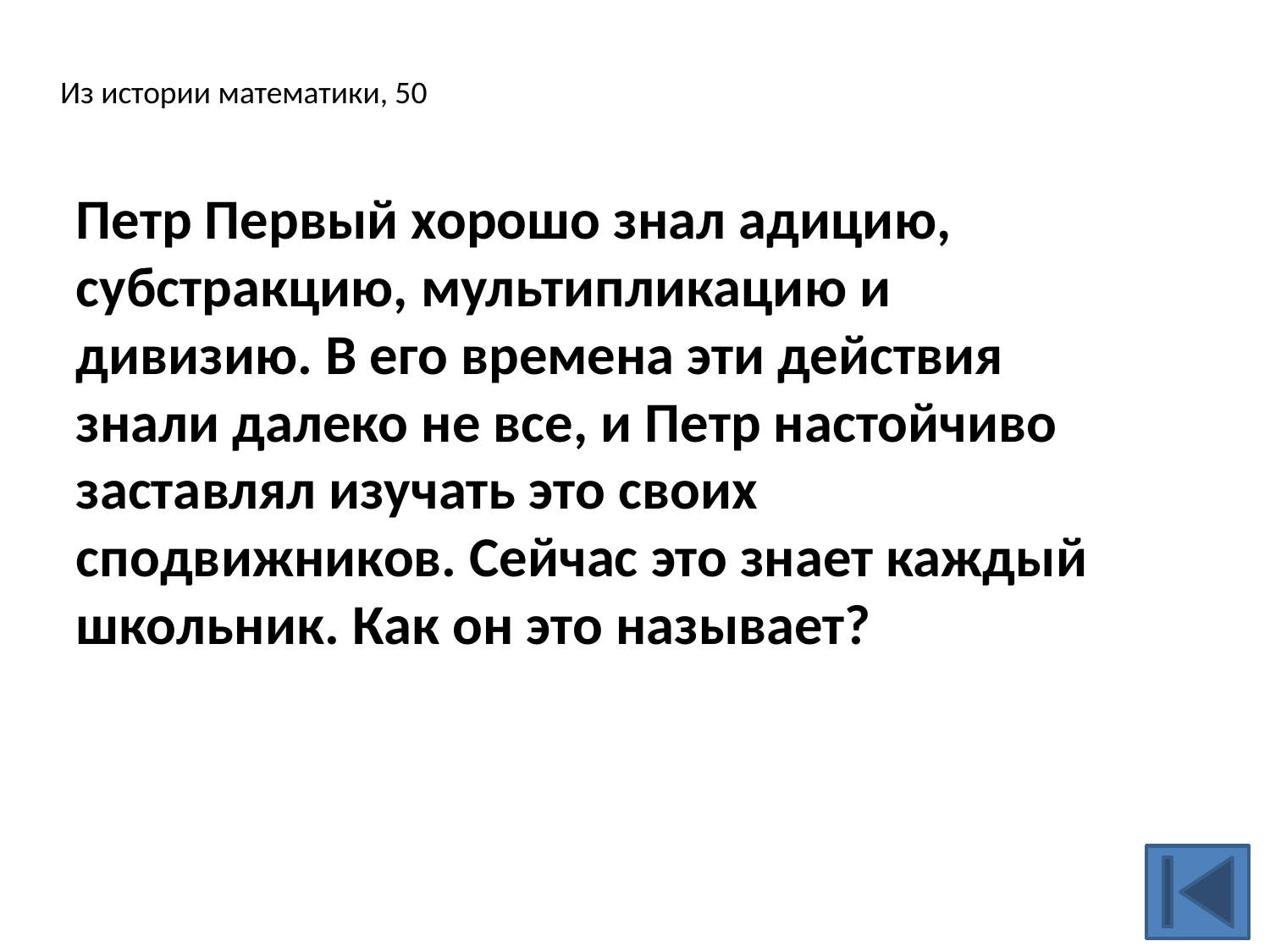

Из истории математики, 50
Петр Первый хорошо знал адицию, субстракцию, мультипликацию и дивизию. В его времена эти действия знали далеко не все, и Петр настойчиво заставлял изучать это своих сподвижников. Сейчас это знает каждый школьник. Как он это называет?